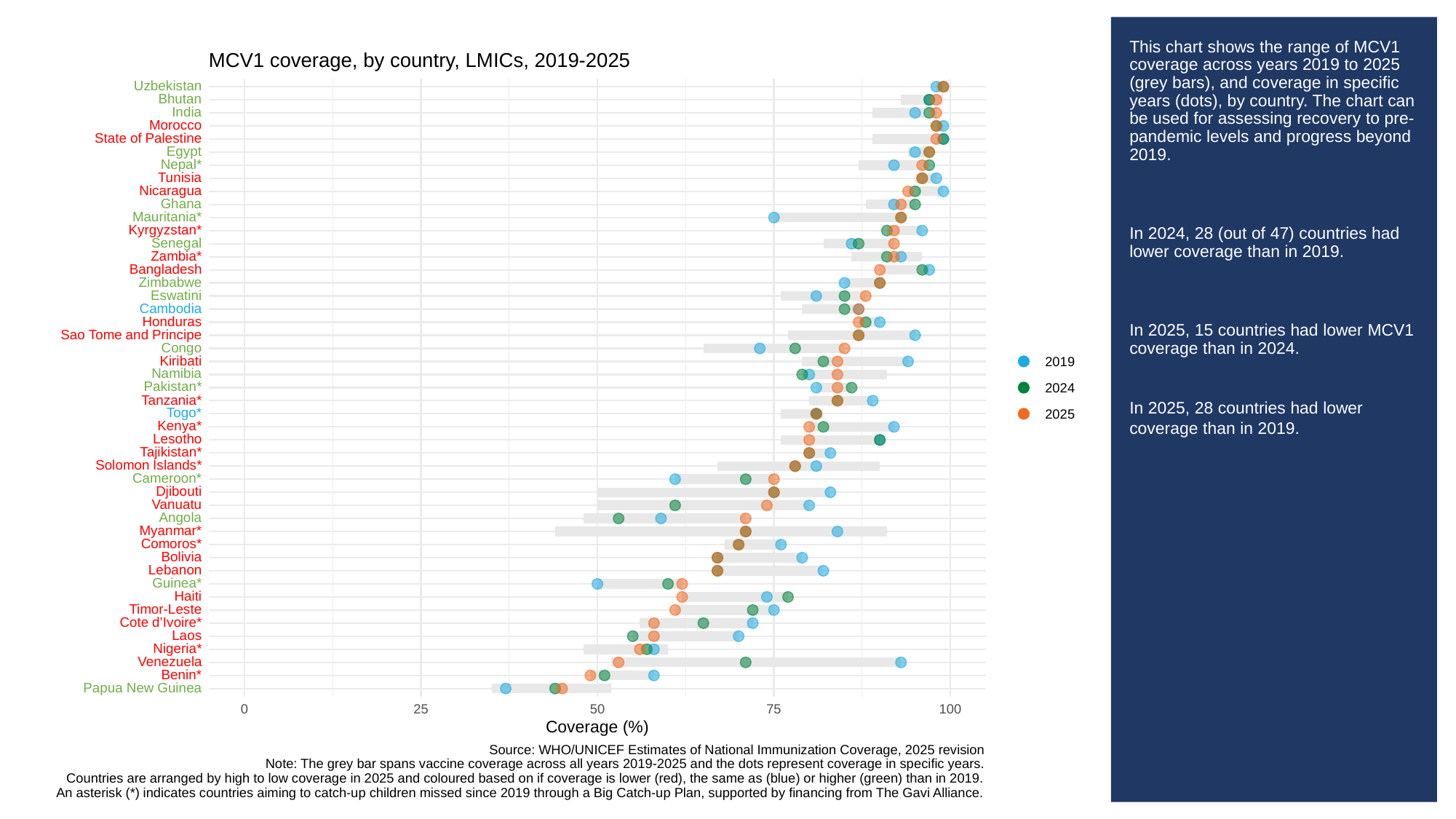

# This chart shows the range of MCV1 coverage across years 2019 to 2025 (grey bars), and coverage in specific years (dots), by country. The chart can be used for assessing recovery to pre-pandemic levels and progress beyond 2019.

In 2024, 28 (out of 47) countries had lower coverage than in 2019.

In 2025, 15 countries had lower MCV1 coverage than in 2024.

In 2025, 28 countries had lower coverage than in 2019.

MCV1 coverage, by country, LMICs, 2019-2025

Uzbekistan

Bhutan

India

Morocco

State
of
Palestine

Egypt

Nepal*

Tunisia

Nicaragua

Ghana

Mauritania*

Kyrgyzstan*

Senegal

Zambia*

Bangladesh

Zimbabwe

Eswatini

Cambodia

Honduras

Sao
Tome
and
Principe

Congo

Kiribati

2019

Namibia

Pakistan*

2024

Tanzania*

Togo*

2025

Kenya*

Lesotho

Tajikistan*

Solomon
Islands*

Cameroon*

Djibouti

Vanuatu

Angola

Myanmar*

Comoros*

Bolivia

Lebanon

Guinea*

Haiti

Timor-Leste

Cote
d’Ivoire*

Laos

Nigeria*

Venezuela

Benin*

Papua
New
Guinea

0
25
50
75
100
Coverage (%)
Source: WHO/UNICEF Estimates of National Immunization Coverage, 2025 revision
Note: The grey bar spans vaccine coverage across all years 2019-2025 and the dots represent coverage in specific years.
Countries are arranged by high to low coverage in 2025 and coloured based on if coverage is lower (red), the same as (blue) or higher (green) than in 2019.
An asterisk (*) indicates countries aiming to catch-up children missed since 2019 through a Big Catch-up Plan, supported by financing from The Gavi Alliance.